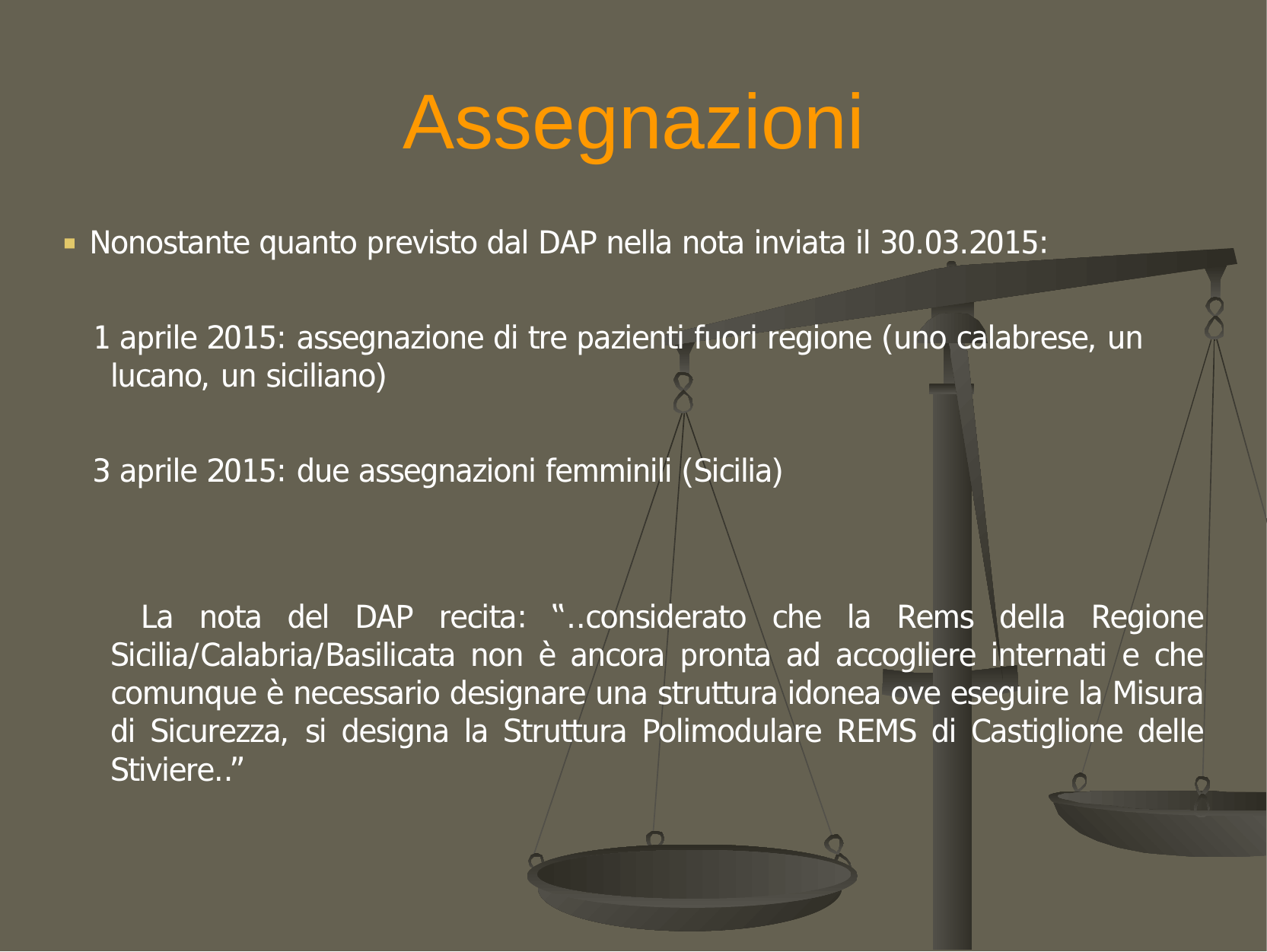

# Assegnazioni
Nonostante quanto previsto dal DAP nella nota inviata il 30.03.2015:

   1 aprile 2015: assegnazione di tre pazienti fuori regione (uno calabrese, un lucano, un siciliano)

   3 aprile 2015: due assegnazioni femminili (Sicilia)

   La nota del DAP recita: “..considerato che la Rems della Regione Sicilia/Calabria/Basilicata non è ancora pronta ad accogliere internati e che comunque è necessario designare una struttura idonea ove eseguire la Misura di Sicurezza, si designa la Struttura Polimodulare REMS di Castiglione delle Stiviere..”